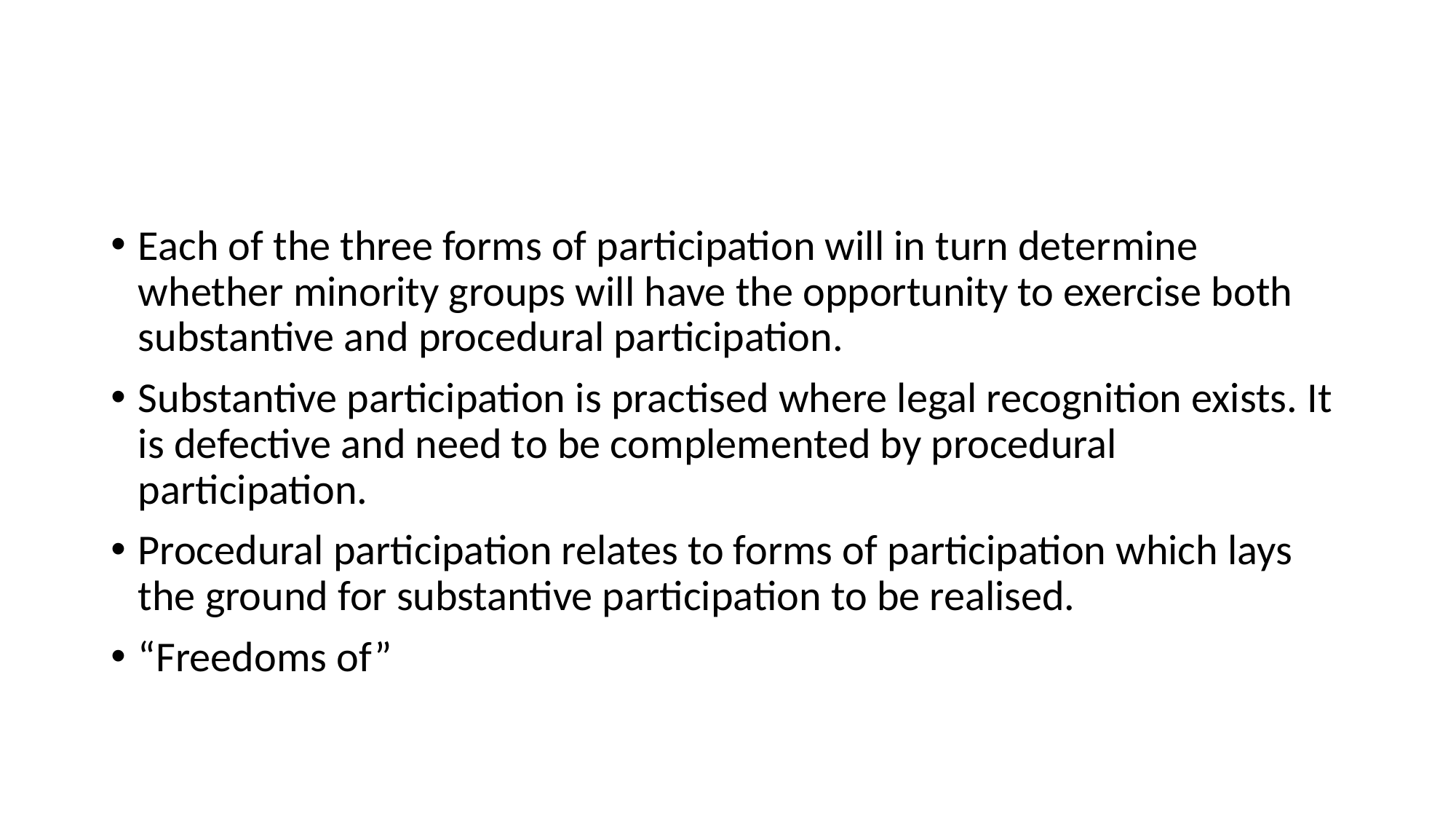

#
Each of the three forms of participation will in turn determine whether minority groups will have the opportunity to exercise both substantive and procedural participation.
Substantive participation is practised where legal recognition exists. It is defective and need to be complemented by procedural participation.
Procedural participation relates to forms of participation which lays the ground for substantive participation to be realised.
“Freedoms of”